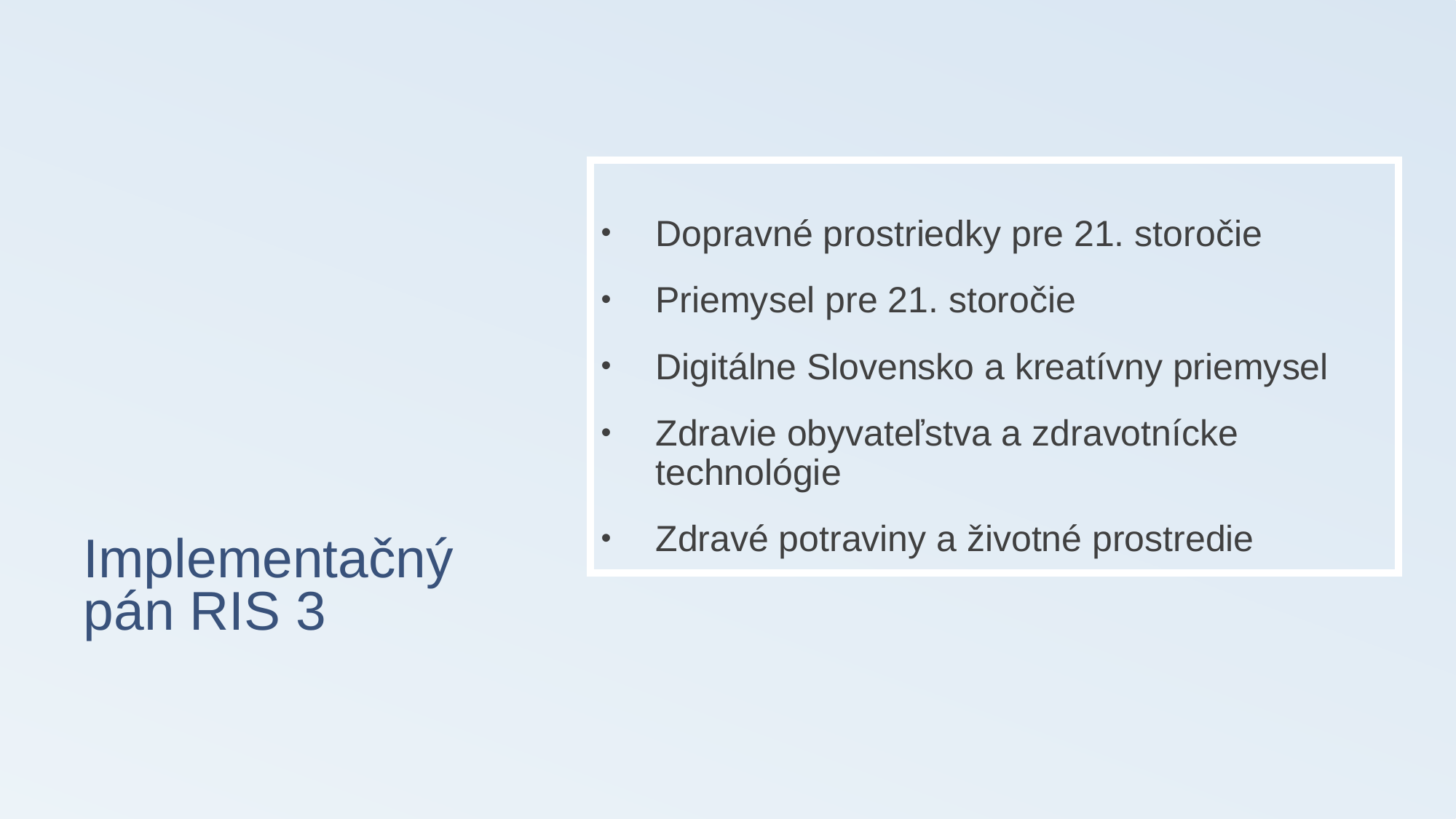

# Implementačný pán RIS 3

Dopravné prostriedky pre 21. storočie
Priemysel pre 21. storočie
Digitálne Slovensko a kreatívny priemysel
Zdravie obyvateľstva a zdravotnícke technológie
Zdravé potraviny a životné prostredie